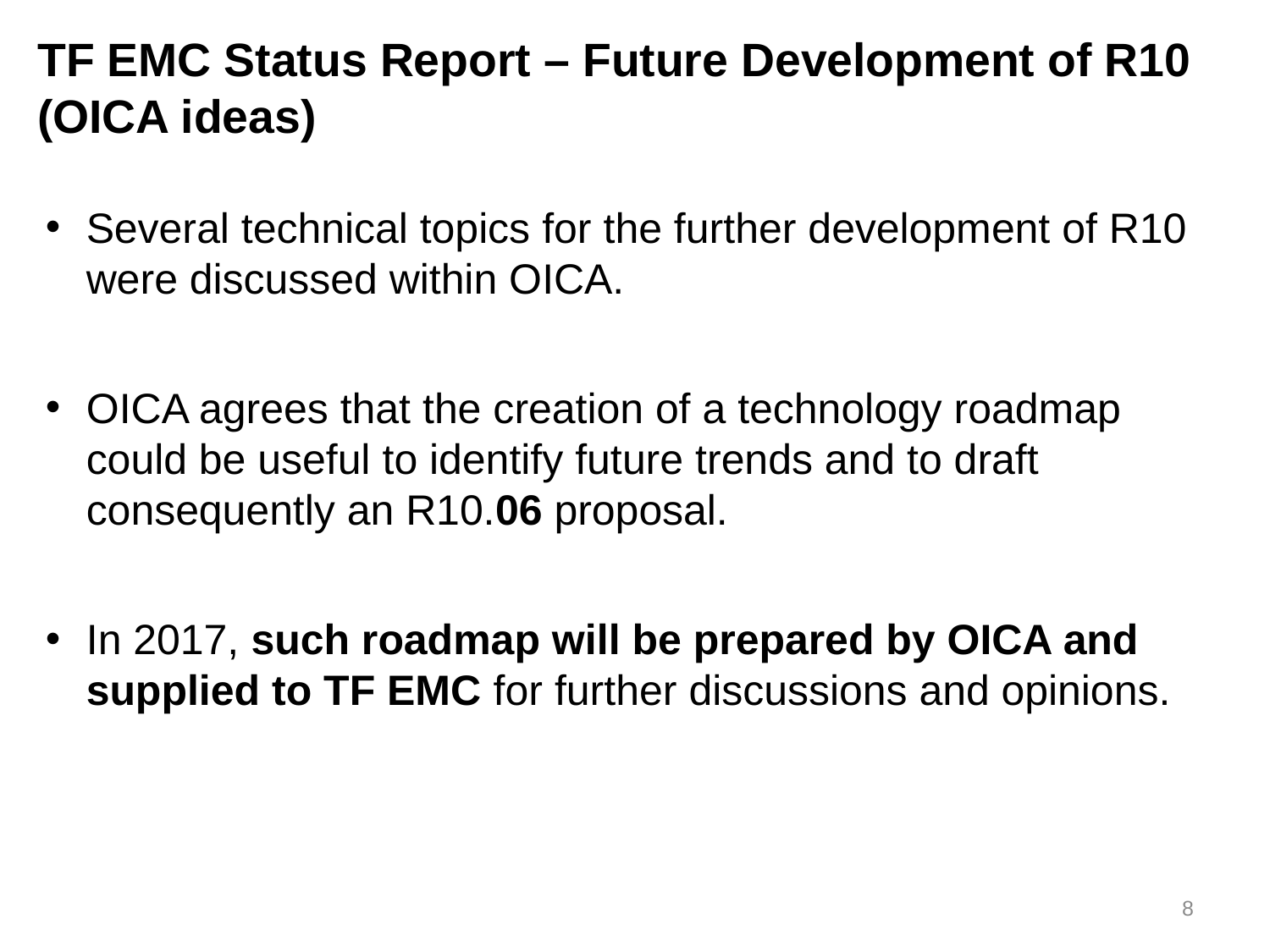

TF EMC Status Report – Future Development of R10
(OICA ideas)

Several technical topics for the further development of R10 were discussed within OICA.

OICA agrees that the creation of a technology roadmap could be useful to identify future trends and to draft consequently an R10.06 proposal.

In 2017, such roadmap will be prepared by OICA and supplied to TF EMC for further discussions and opinions.

8